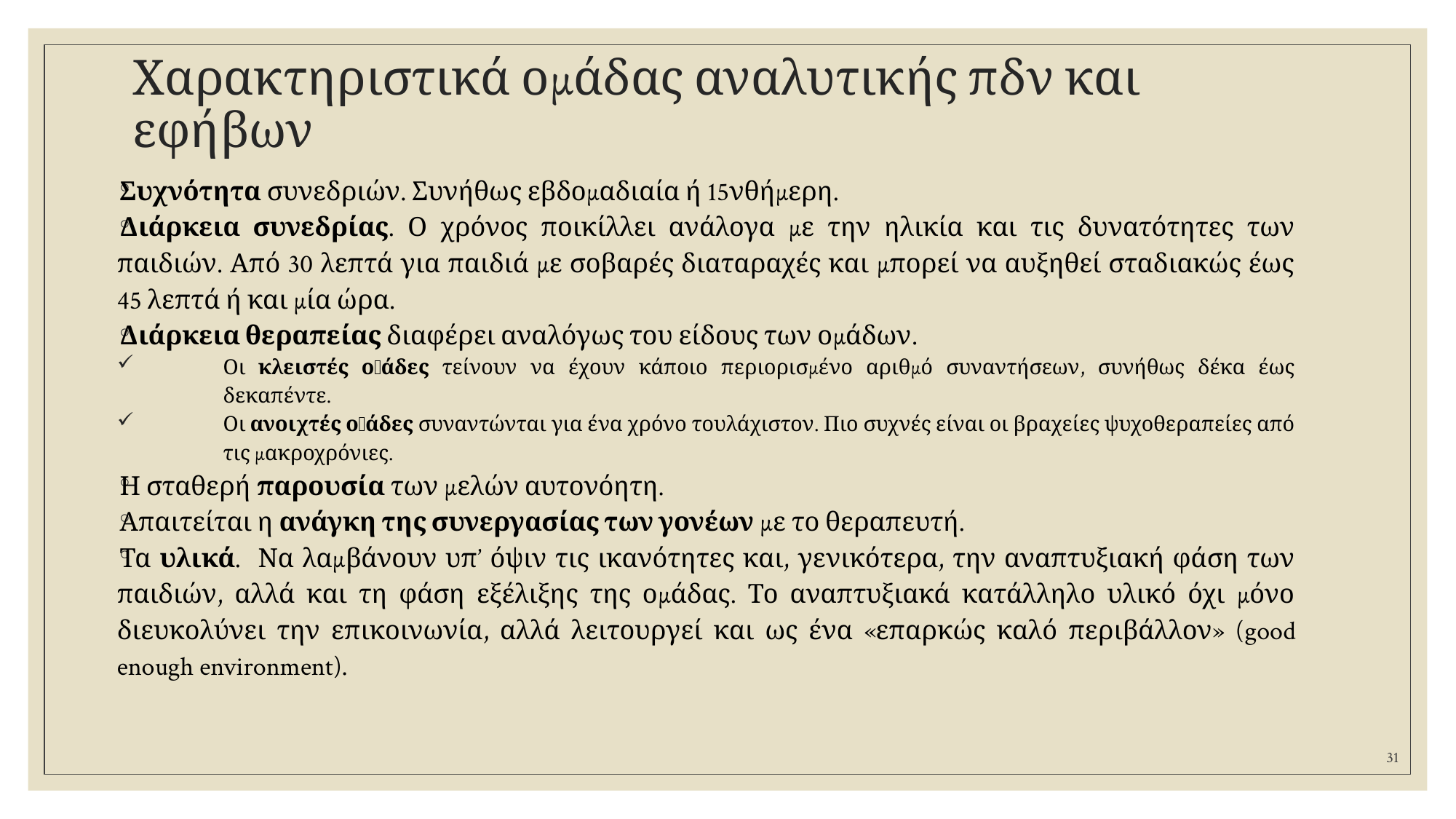

# Χαρακτηριστικά ομάδας αναλυτικής πδν και εφήβων
Συχνότητα συνεδριών. Συνήθως εβδομαδιαία ή 15νθήμερη.
Διάρκεια συνεδρίας. Ο χρόνος ποικίλλει ανάλογα με την ηλικία και τις δυνατότητες των παιδιών. Από 30 λεπτά για παιδιά με σοβαρές διαταραχές και μπορεί να αυξηθεί σταδιακώς έως 45 λεπτά ή και μία ώρα.
Διάρκεια θεραπείας διαφέρει αναλόγως του είδους των ομάδων.
Οι κλειστές ομάδες τείνουν να έχουν κάποιο περιορισμένο αριθμό συναντήσεων, συνήθως δέκα έως δεκαπέντε.
Οι ανοιχτές ομάδες συναντώνται για ένα χρόνο τουλάχιστον. Πιο συχνές είναι οι βραχείες ψυχοθεραπείες από τις μακροχρόνιες.
Η σταθερή παρουσία των μελών αυτονόητη.
Απαιτείται η ανάγκη της συνεργασίας των γονέων με το θεραπευτή.
Τα υλικά.  Να λαμβάνουν υπ’ όψιν τις ικανότητες και, γενικότερα, την αναπτυξιακή φάση των παιδιών, αλλά και τη φάση εξέλιξης της ομάδας. Το αναπτυξιακά κατάλληλο υλικό όχι μόνο διευκολύνει την επικοινωνία, αλλά λειτουργεί και ως ένα «επαρκώς καλό περιβάλλον» (good enough environment).

31